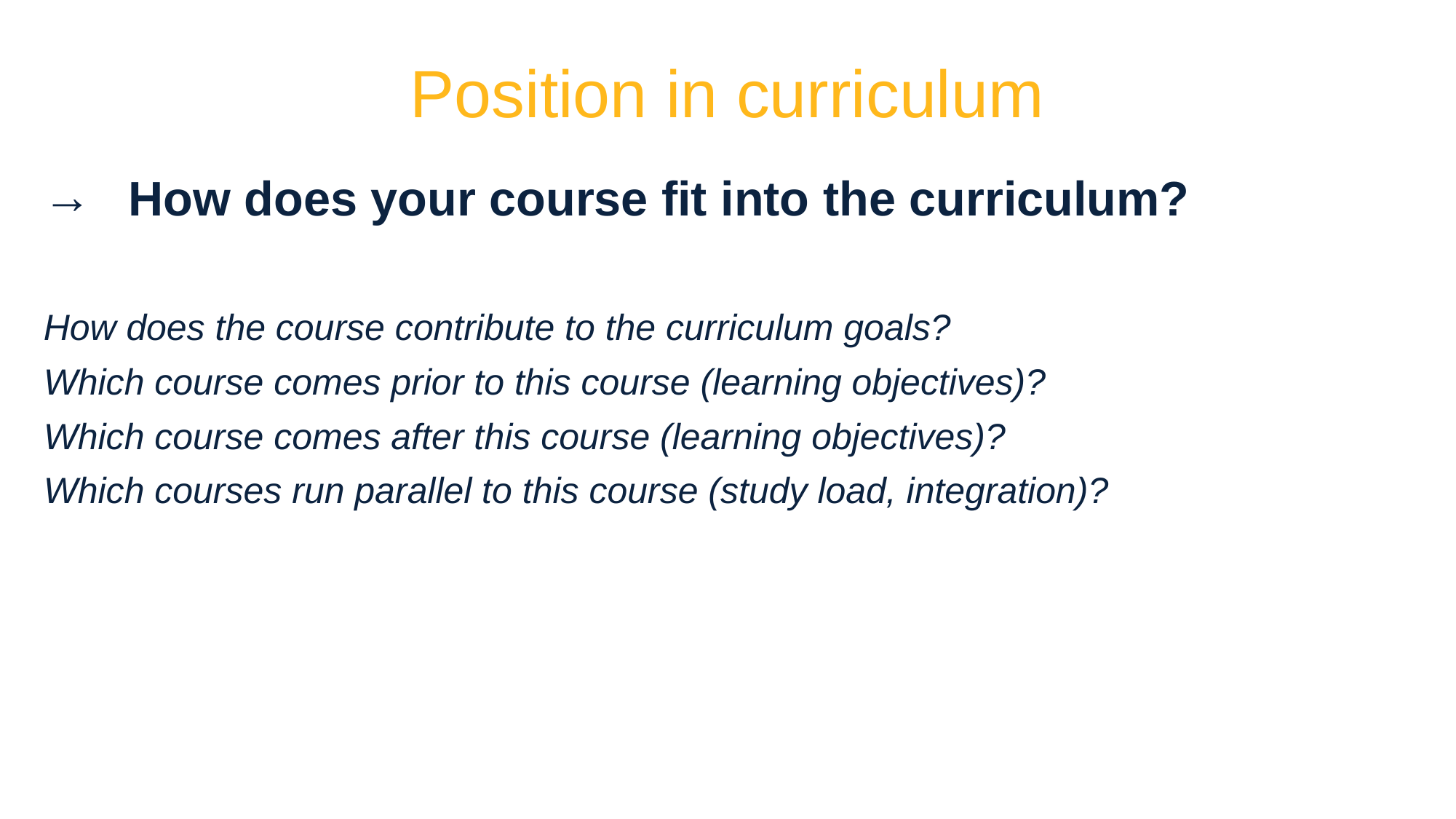

# Position in curriculum
How does your course fit into the curriculum?

How does the course contribute to the curriculum goals?
Which course comes prior to this course (learning objectives)?
Which course comes after this course (learning objectives)?
Which courses run parallel to this course (study load, integration)?